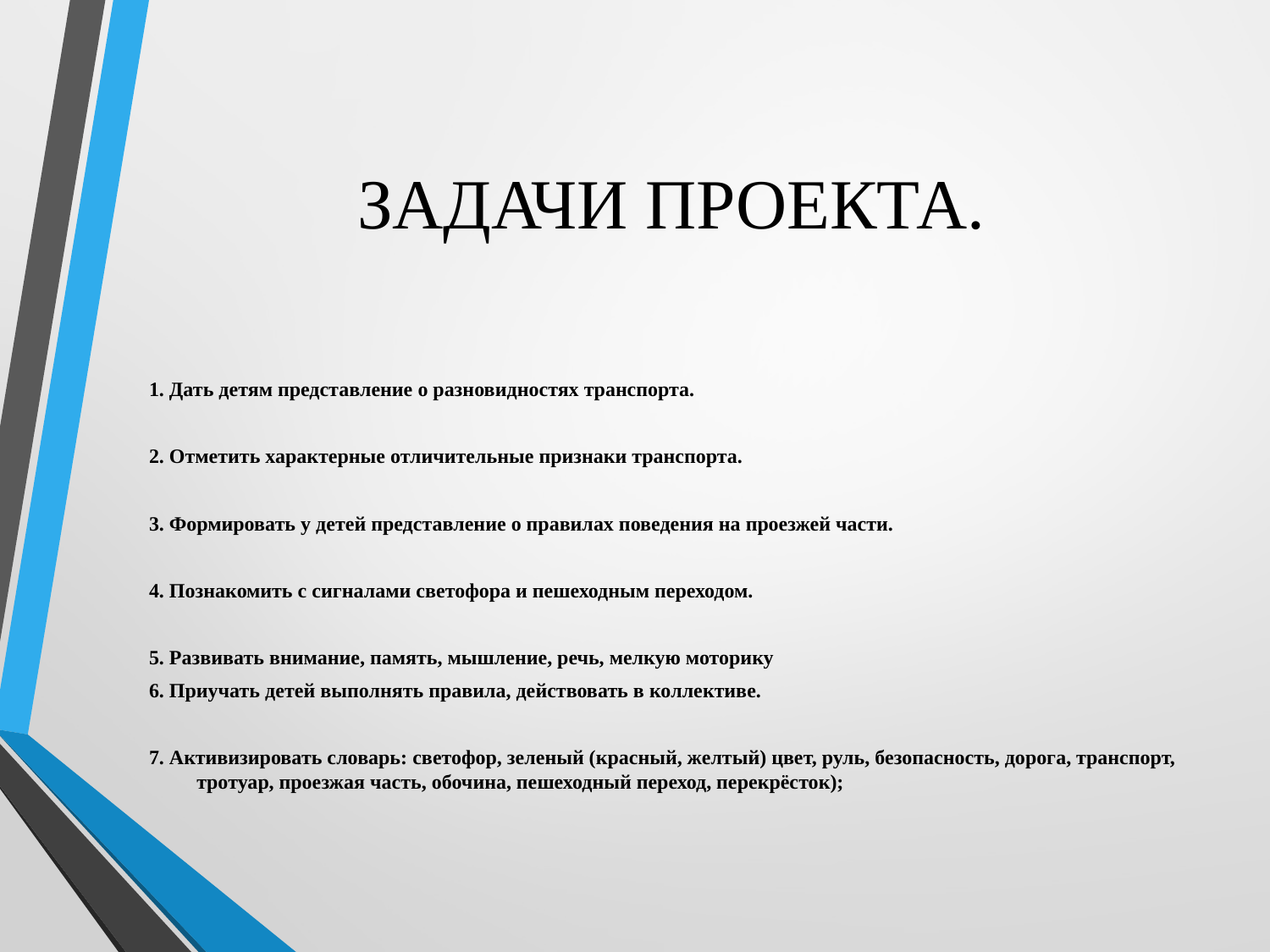

# ЗАДАЧИ ПРОЕКТА.
1. Дать детям представление о разновидностях транспорта.

2. Отметить характерные отличительные признаки транспорта.

3. Формировать у детей представление о правилах поведения на проезжей части.

4. Познакомить с сигналами светофора и пешеходным переходом.

5. Развивать внимание, память, мышление, речь, мелкую моторику
6. Приучать детей выполнять правила, действовать в коллективе.

7. Активизировать словарь: светофор, зеленый (красный, желтый) цвет, руль, безопасность, дорога, транспорт, тротуар, проезжая часть, обочина, пешеходный переход, перекрёсток);